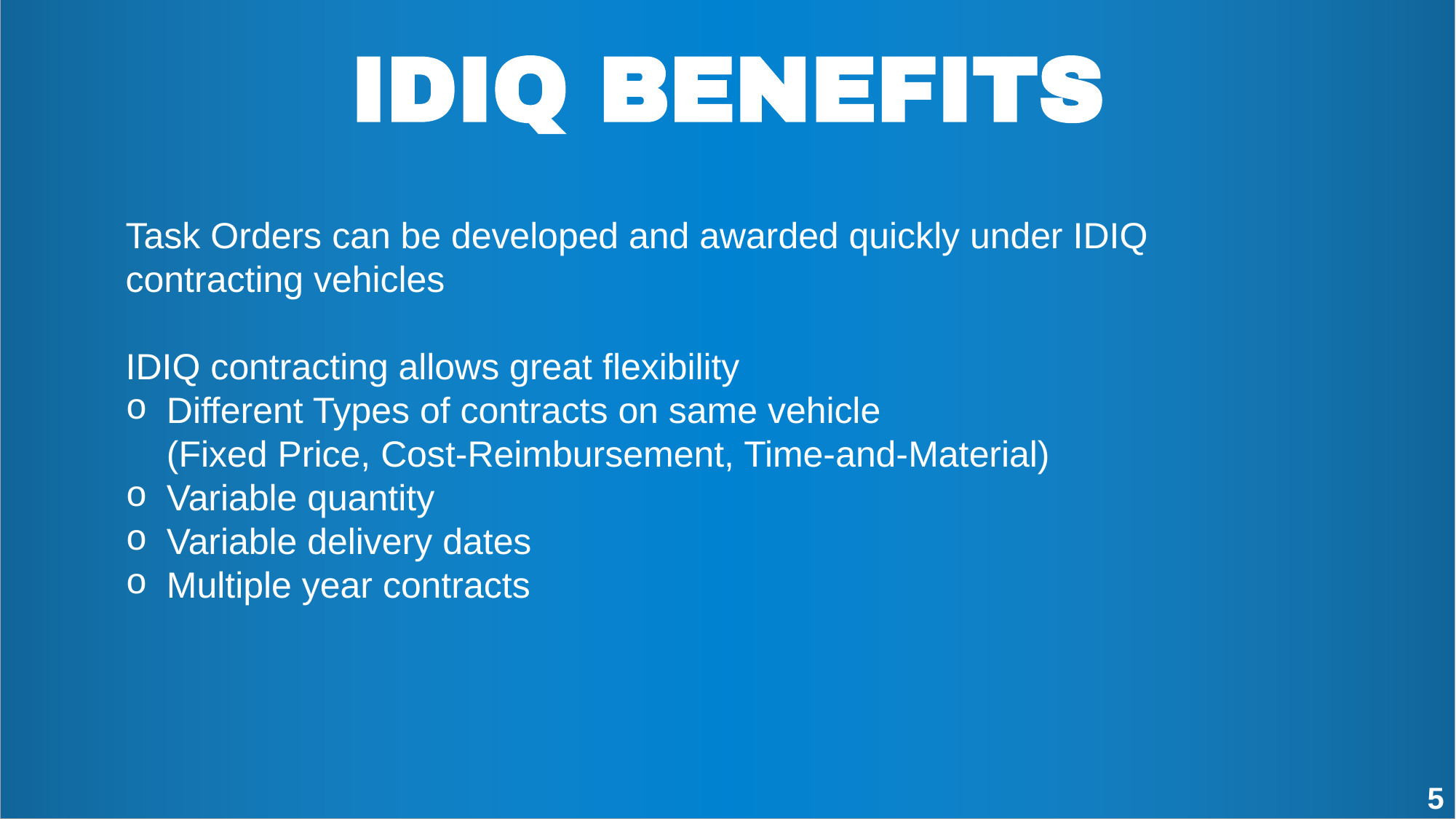

IDIQ BENEFITS
Task Orders can be developed and awarded quickly under IDIQ contracting vehicles
IDIQ contracting allows great flexibility
Different Types of contracts on same vehicle
(Fixed Price, Cost-Reimbursement, Time-and-Material)
Variable quantity
Variable delivery dates
Multiple year contracts
5